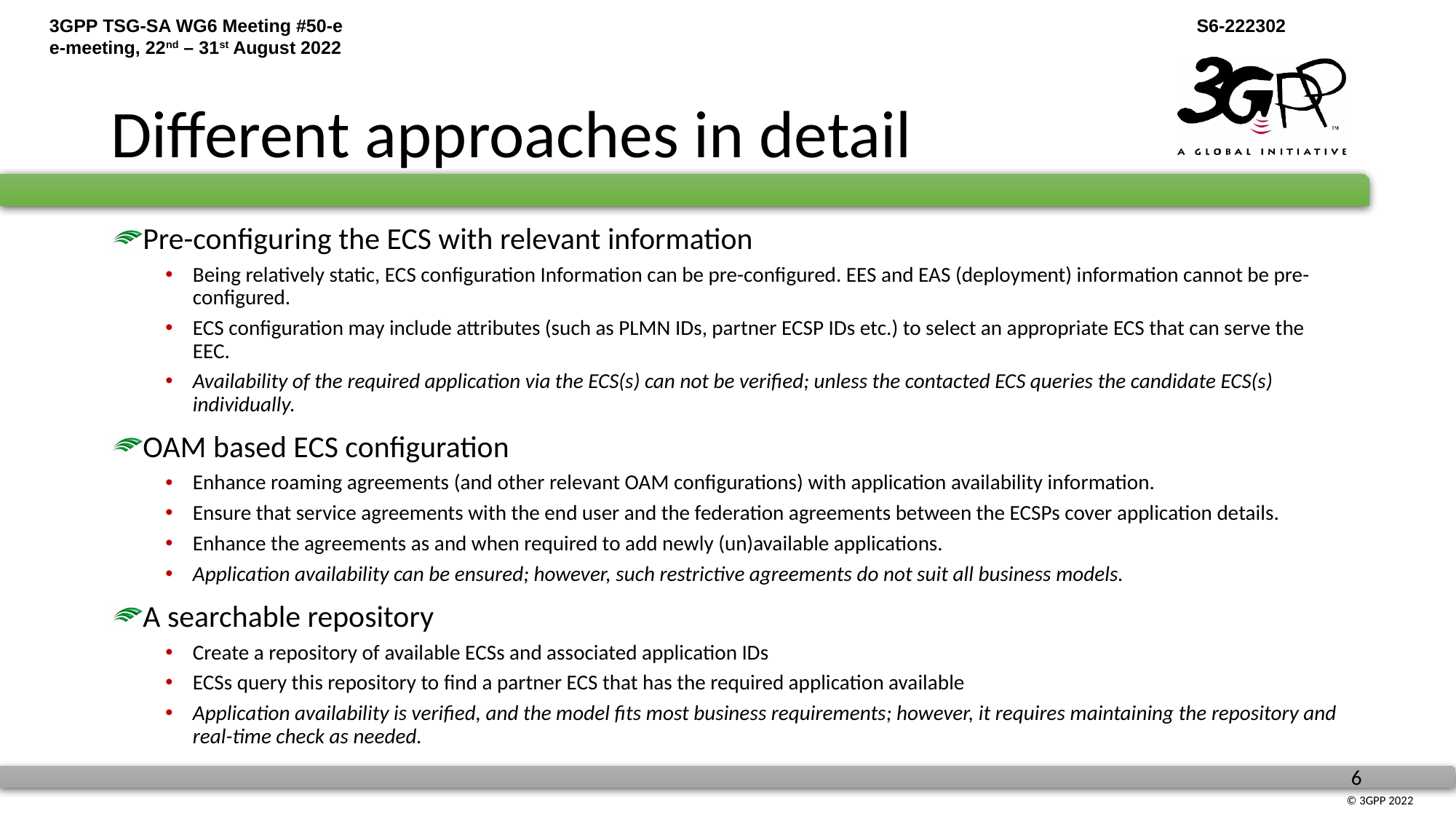

# Different approaches in detail
Pre-configuring the ECS with relevant information
Being relatively static, ECS configuration Information can be pre-configured. EES and EAS (deployment) information cannot be pre-configured.
ECS configuration may include attributes (such as PLMN IDs, partner ECSP IDs etc.) to select an appropriate ECS that can serve the EEC.
Availability of the required application via the ECS(s) can not be verified; unless the contacted ECS queries the candidate ECS(s) individually.
OAM based ECS configuration
Enhance roaming agreements (and other relevant OAM configurations) with application availability information.
Ensure that service agreements with the end user and the federation agreements between the ECSPs cover application details.
Enhance the agreements as and when required to add newly (un)available applications.
Application availability can be ensured; however, such restrictive agreements do not suit all business models.
A searchable repository
Create a repository of available ECSs and associated application IDs
ECSs query this repository to find a partner ECS that has the required application available
Application availability is verified, and the model fits most business requirements; however, it requires maintaining the repository and real-time check as needed.